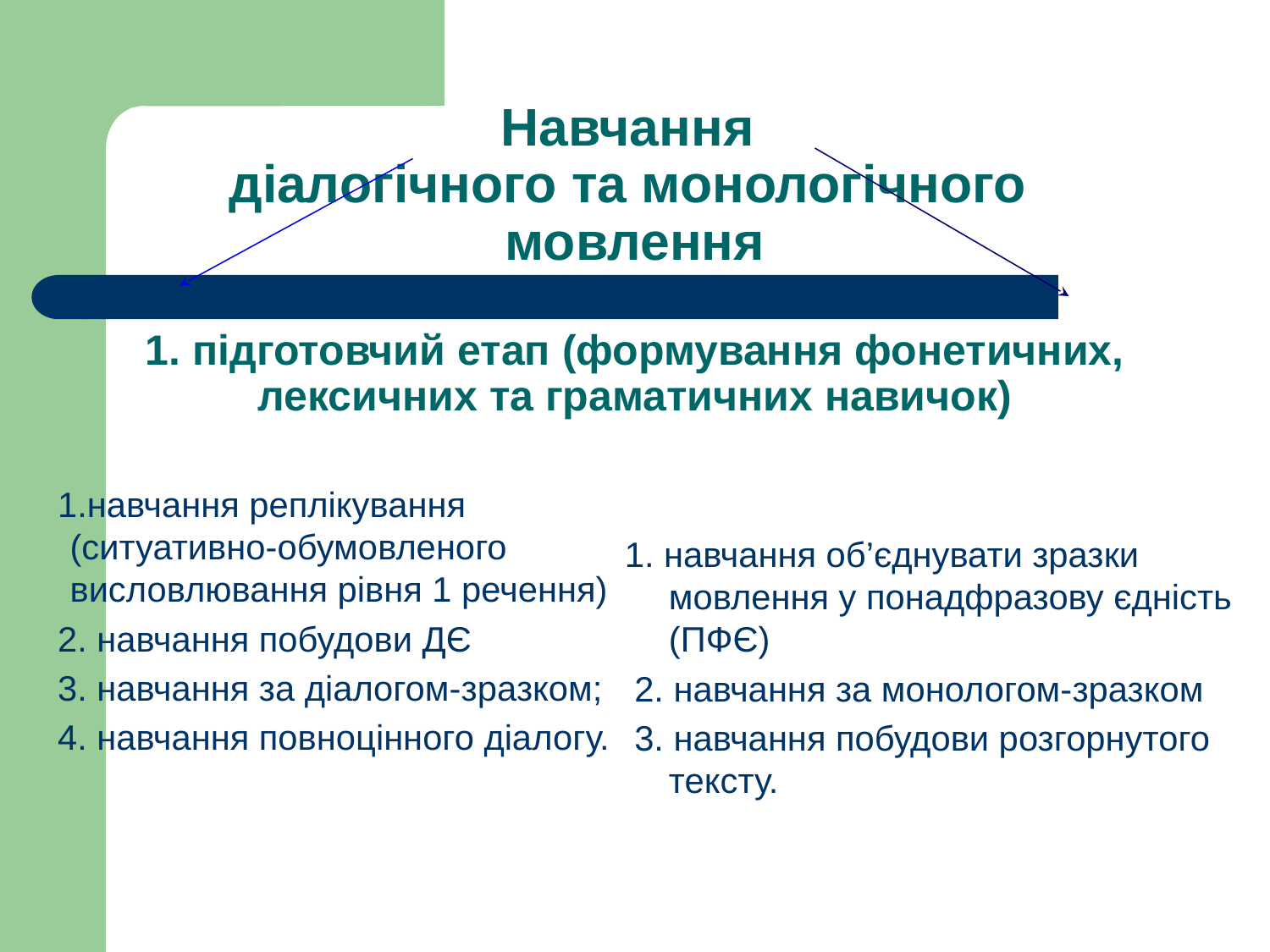

Навчання
діалогічного та монологічного
мовлення
1. підготовчий етап (формування фонетичних, лексичних та граматичних навичок)

1.навчання реплікування (ситуативно-обумовленого висловлювання рівня 1 речення)
2. навчання побудови ДЄ
3. навчання за діалогом-зразком;
4. навчання повноцінного діалогу.

  1. навчання об’єднувати зразки мовлення у понадфразову єдність (ПФЄ)
   2. навчання за монологом-зразком
   3. навчання побудови розгорнутого тексту.